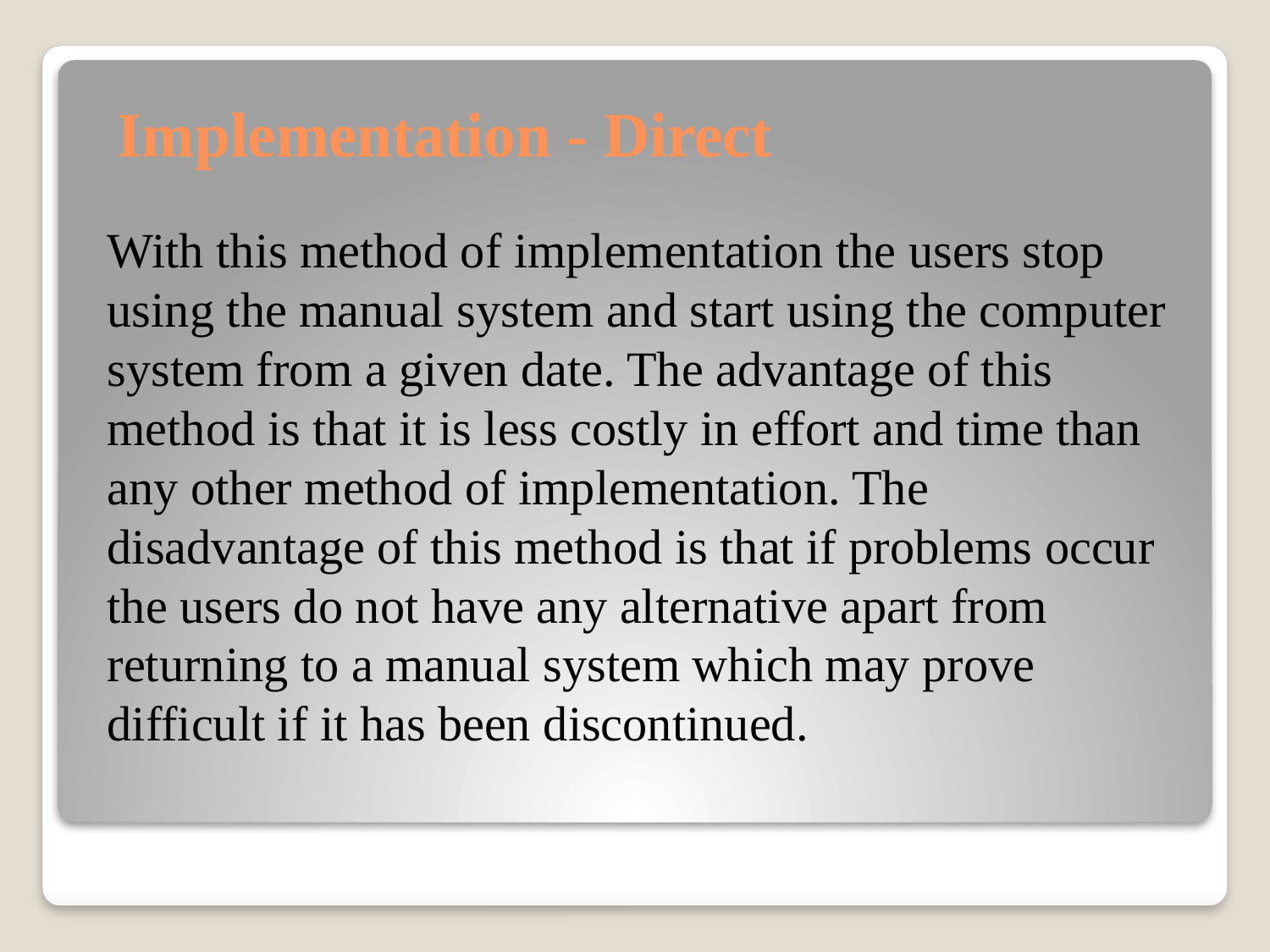

# Implementation - Direct
   With this method of implementation the users stop using the manual system and start using the computer system from a given date. The advantage of this method is that it is less costly in effort and time than any other method of implementation. The disadvantage of this method is that if problems occur the users do not have any alternative apart from returning to a manual system which may prove difficult if it has been discontinued.